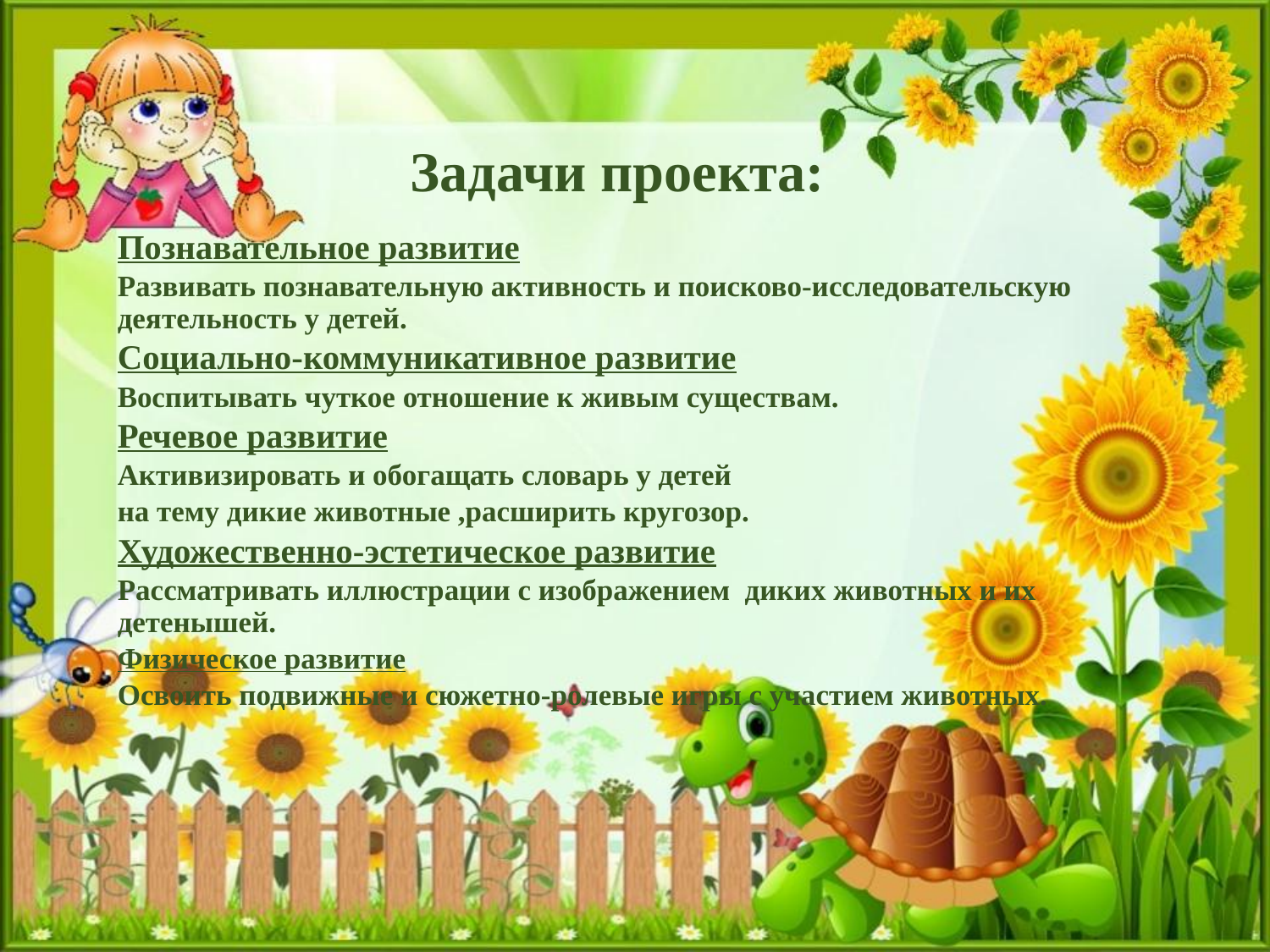

# Задачи проекта:
Познавательное развитие
Развивать познавательную активность и поисково-исследовательскую деятельность у детей.
Социально-коммуникативное развитие
Воспитывать чуткое отношение к живым существам.
Речевое развитие
Активизировать и обогащать словарь у детей
на тему дикие животные ,расширить кругозор.
Художественно-эстетическое развитие
Рассматривать иллюстрации с изображением  диких животных и их детенышей.
Физическое развитие
Освоить подвижные и сюжетно-ролевые игры с участием животных.